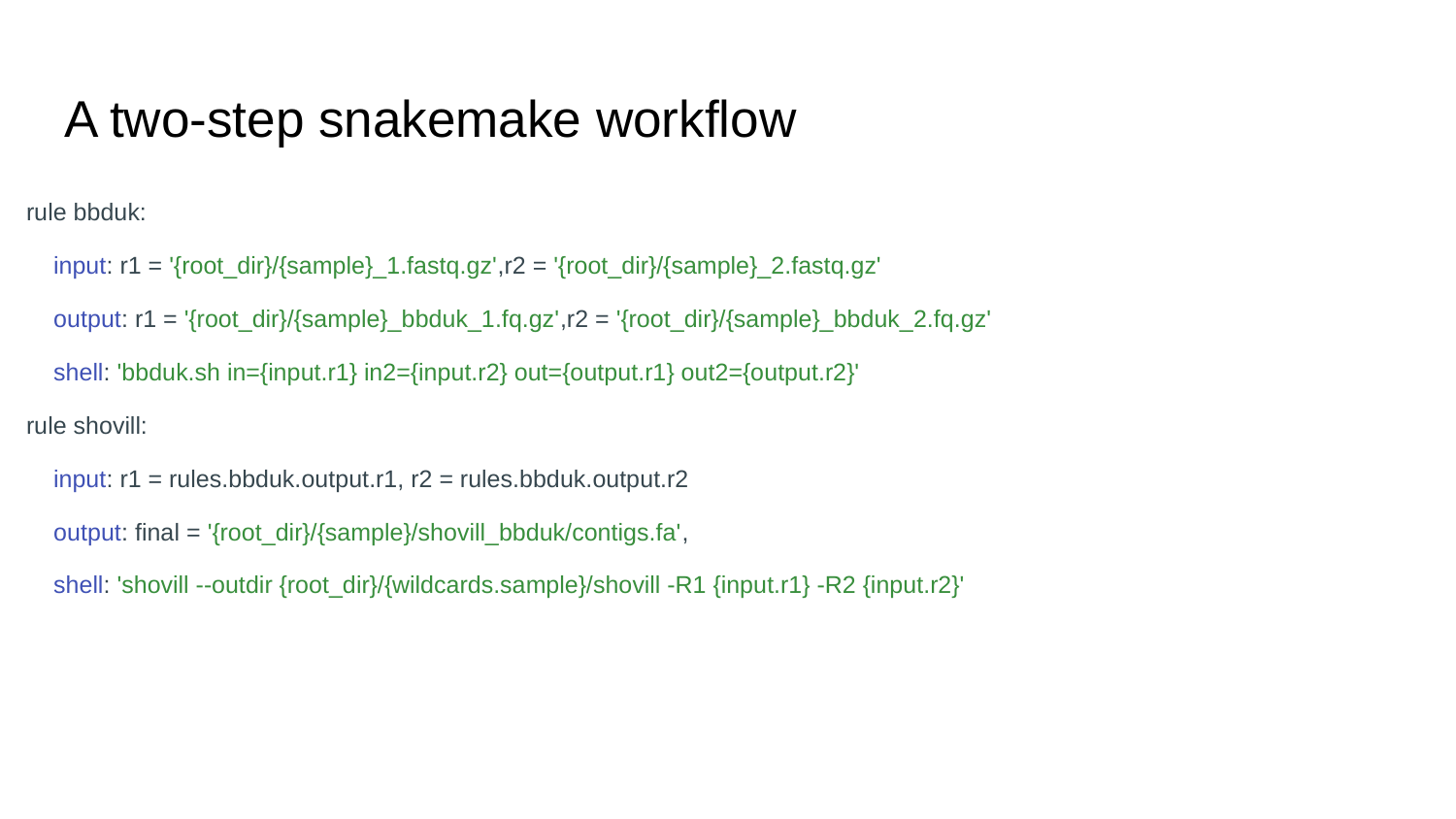

# A two-step snakemake workflow
rule bbduk:
    input: r1 = '{root_dir}/{sample}_1.fastq.gz',r2 = '{root_dir}/{sample}_2.fastq.gz'
    output: r1 = '{root_dir}/{sample}_bbduk_1.fq.gz',r2 = '{root_dir}/{sample}_bbduk_2.fq.gz'
    shell: 'bbduk.sh in={input.r1} in2={input.r2} out={output.r1} out2={output.r2}'
rule shovill:
    input: r1 = rules.bbduk.output.r1, r2 = rules.bbduk.output.r2
    output: final = '{root_dir}/{sample}/shovill_bbduk/contigs.fa',
    shell: 'shovill --outdir {root_dir}/{wildcards.sample}/shovill -R1 {input.r1} -R2 {input.r2}'